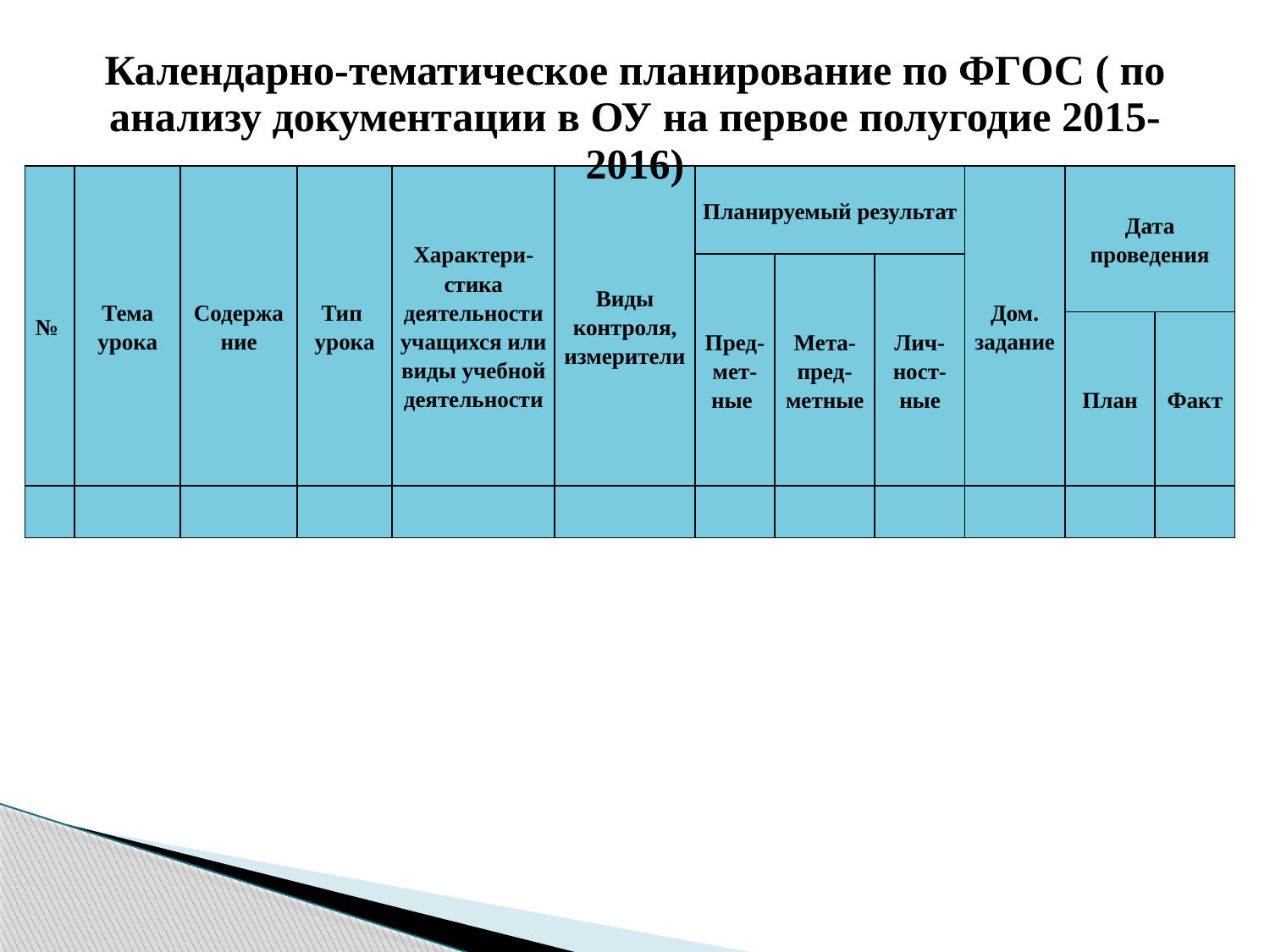

# Календарно-тематическое планирование по ФГОС ( по анализу документации в ОУ на первое полугодие 2015-2016)
| № | Тема урока | Содержание | Тип урока | Характери-стика деятельности учащихся или виды учебной деятельности | Виды контроля, измерители | Планируемый результат |  |  | Дом. задание | Дата проведения |  |
| --- | --- | --- | --- | --- | --- | --- | --- | --- | --- | --- | --- |
|  |  |  |  |  |  | Пред-мет-ные | Мета-пред-метные | Лич-ност-ные |  |  |  |
|  |  |  |  |  |  |  |  |  |  | План | Факт |
|  |  |  |  |  |  |  |  |  |  |  |  |